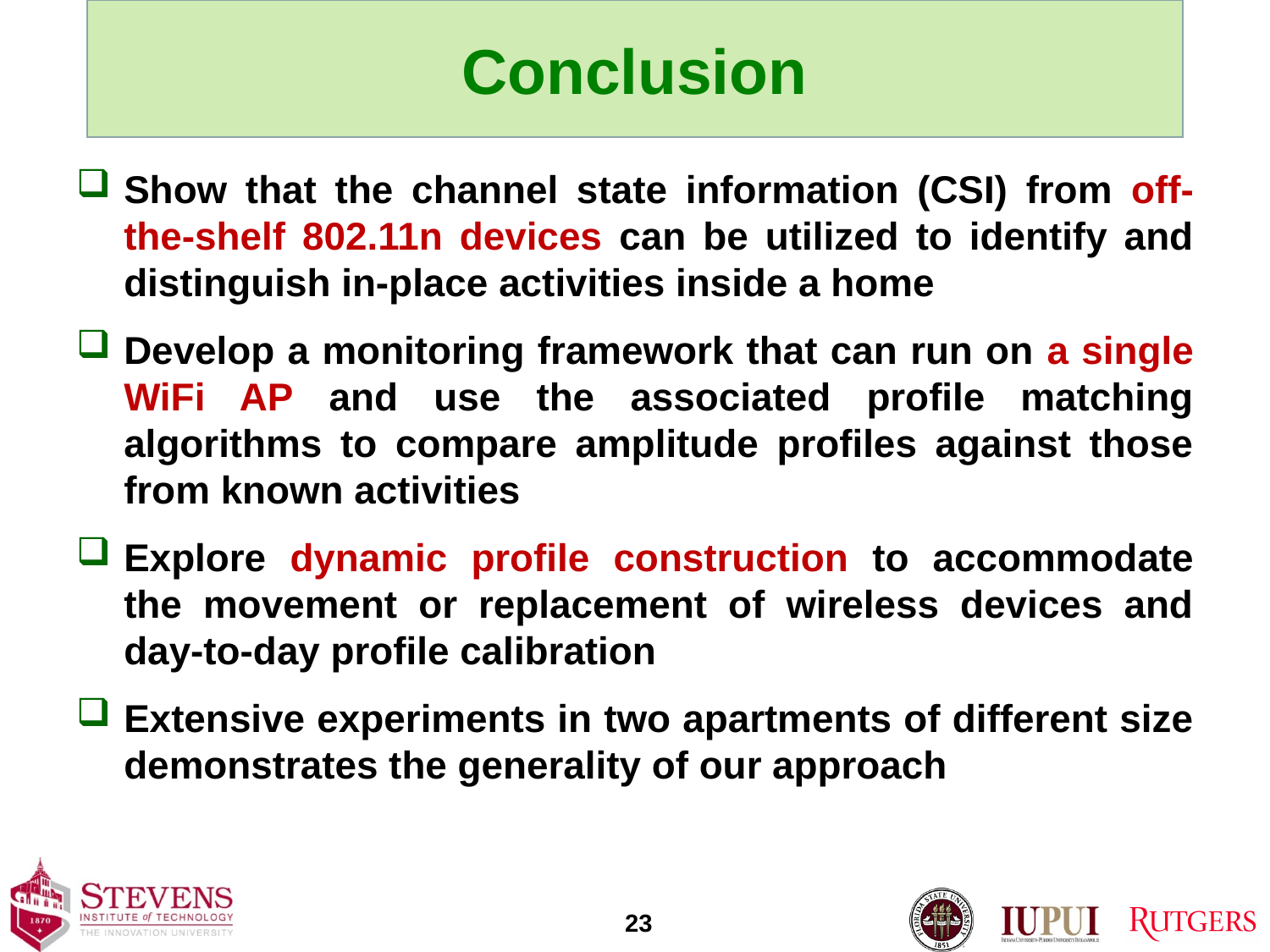

# Conclusion
Show that the channel state information (CSI) from off-the-shelf 802.11n devices can be utilized to identify and distinguish in-place activities inside a home
Develop a monitoring framework that can run on a single WiFi AP and use the associated profile matching algorithms to compare amplitude profiles against those from known activities
Explore dynamic profile construction to accommodate the movement or replacement of wireless devices and day-to-day profile calibration
Extensive experiments in two apartments of different size demonstrates the generality of our approach
23